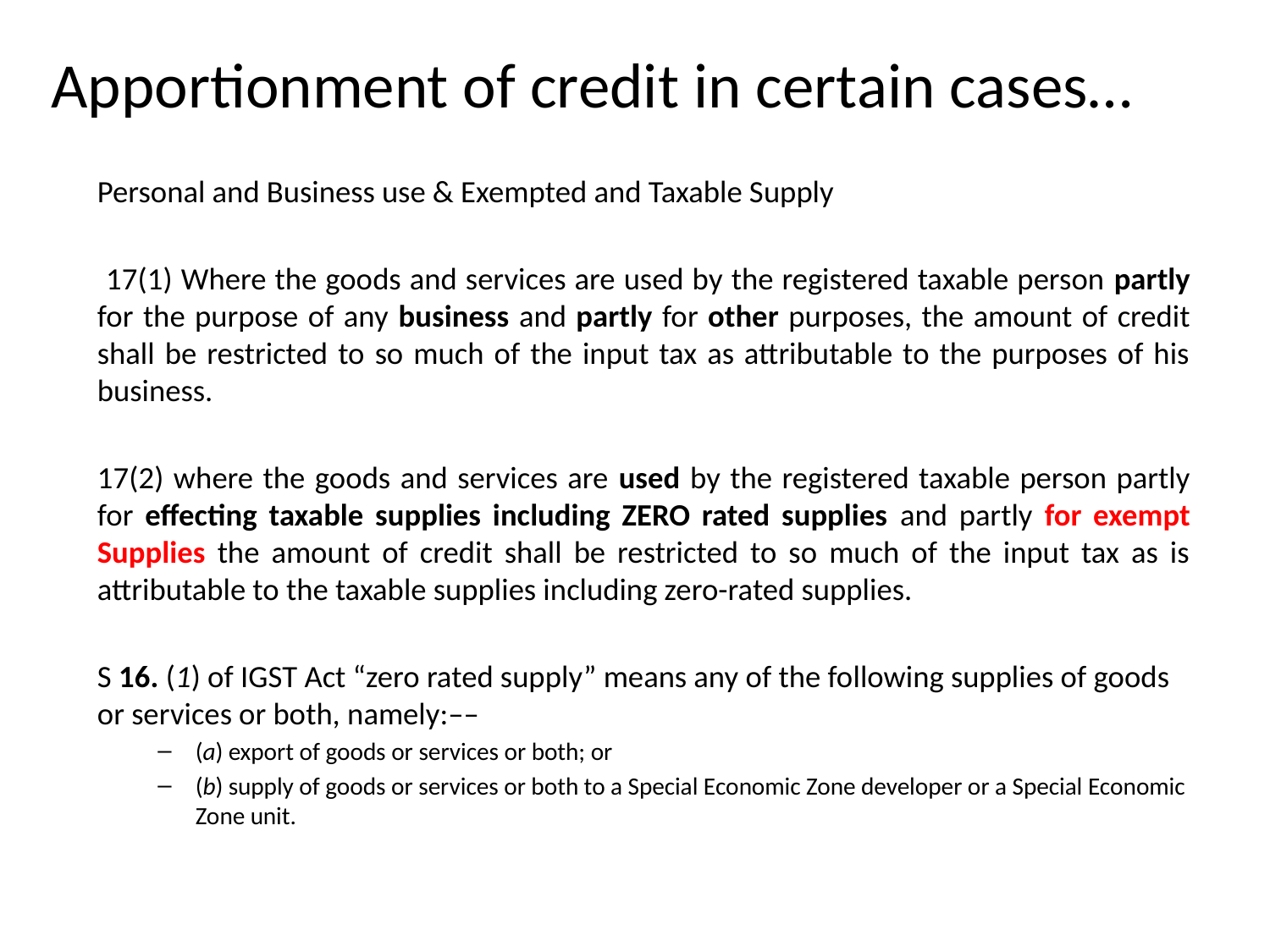

# Apportionment of credit in certain cases…
Personal and Business use & Exempted and Taxable Supply

 17(1) Where the goods and services are used by the registered taxable person partly for the purpose of any business and partly for other purposes, the amount of credit shall be restricted to so much of the input tax as attributable to the purposes of his business.

17(2) where the goods and services are used by the registered taxable person partly for effecting taxable supplies including ZERO rated supplies and partly for exempt Supplies the amount of credit shall be restricted to so much of the input tax as is attributable to the taxable supplies including zero-rated supplies.

S 16. (1) of IGST Act “zero rated supply” means any of the following supplies of goods or services or both, namely:––
(a) export of goods or services or both; or
(b) supply of goods or services or both to a Special Economic Zone developer or a Special Economic Zone unit.